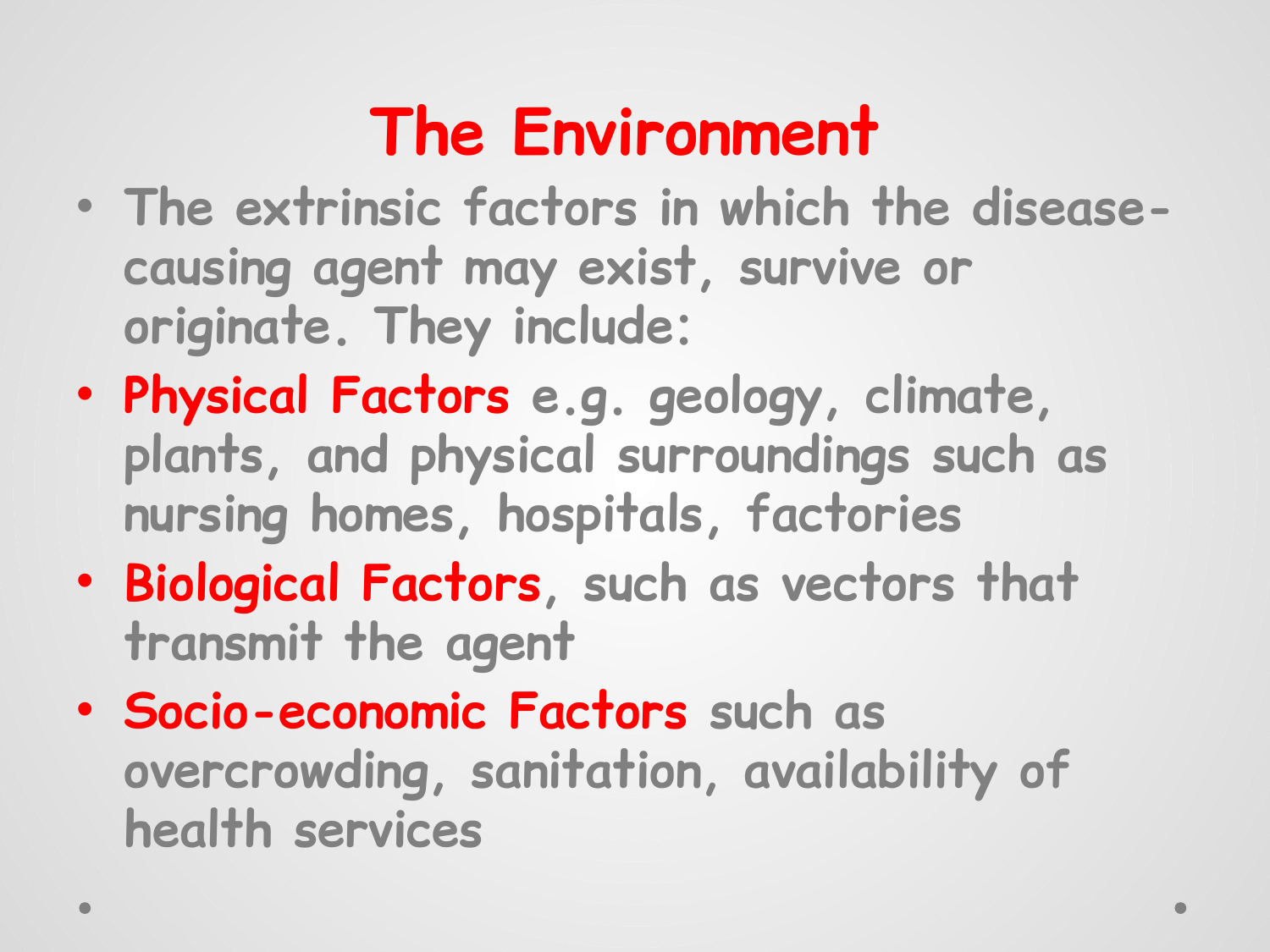

# The Environment
The extrinsic factors in which the disease-causing agent may exist, survive or originate. They include:
Physical Factors e.g. geology, climate, plants, and physical surroundings such as nursing homes, hospitals, factories
Biological Factors, such as vectors that transmit the agent
Socio-economic Factors such as overcrowding, sanitation, availability of health services